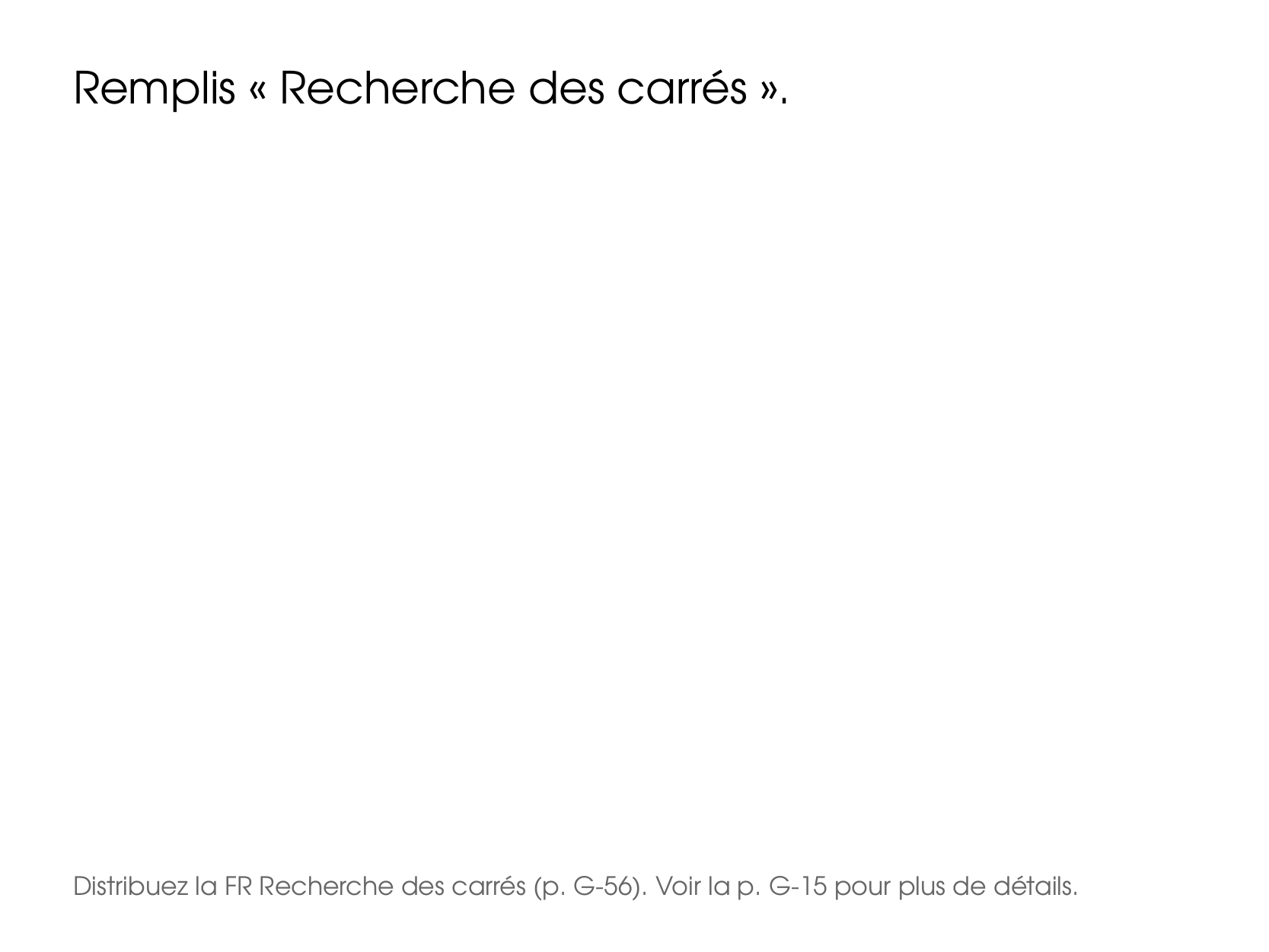

Remplis « Recherche des carrés ».
Distribuez la FR Recherche des carrés (p. G-56). Voir la p. G-15 pour plus de détails.